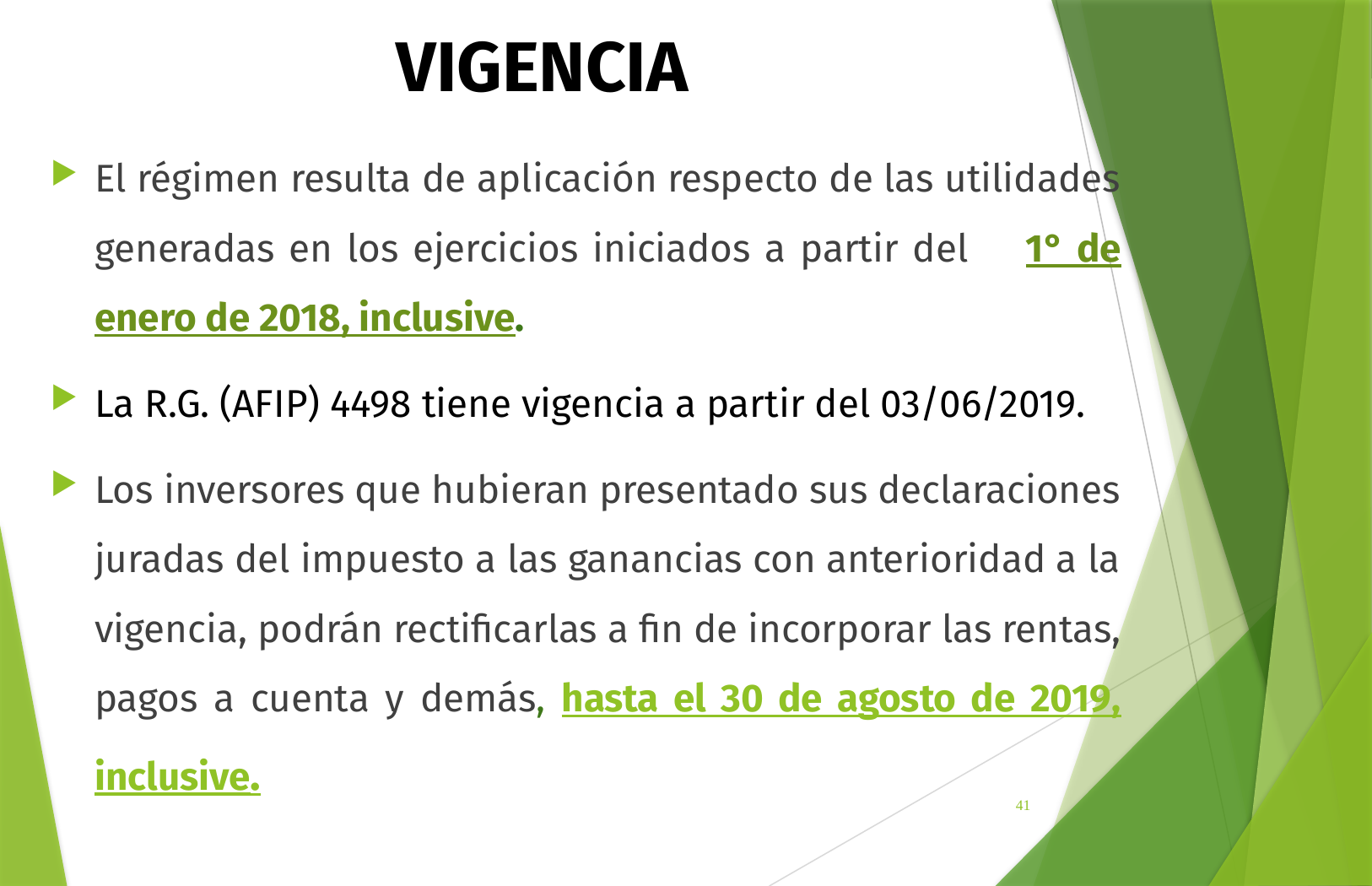

# VIGENCIA
El régimen resulta de aplicación respecto de las utilidades generadas en los ejercicios iniciados a partir del    1° de enero de 2018, inclusive.
La R.G. (AFIP) 4498 tiene vigencia a partir del 03/06/2019.
Los inversores que hubieran presentado sus declaraciones juradas del impuesto a las ganancias con anterioridad a la vigencia, podrán rectificarlas a fin de incorporar las rentas, pagos a cuenta y demás, hasta el 30 de agosto de 2019, inclusive.
41